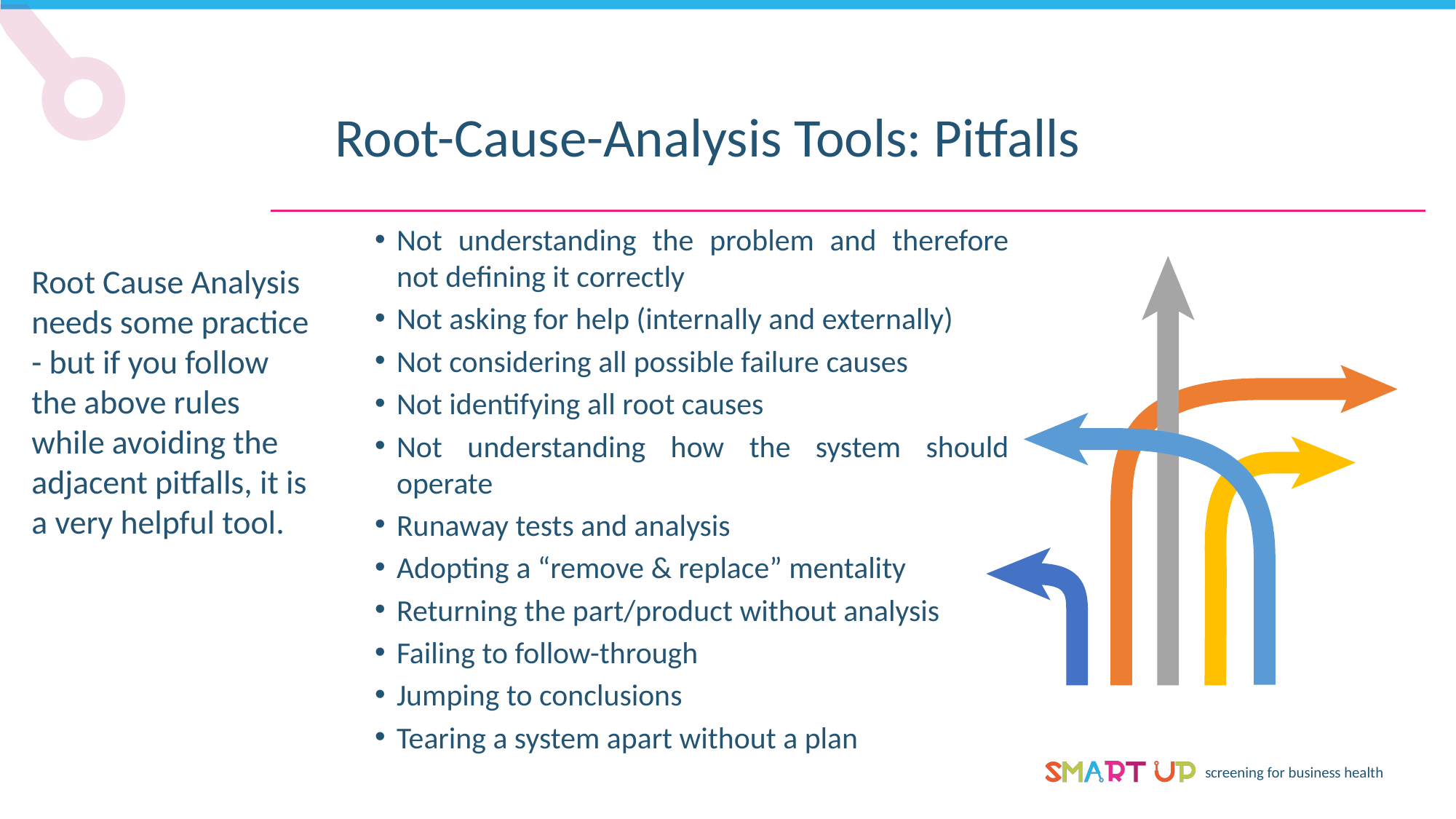

Root-Cause-Analysis Tools: Pitfalls
Not understanding the problem and therefore not defining it correctly
Not asking for help (internally and externally)
Not considering all possible failure causes
Not identifying all root causes
Not understanding how the system should operate
Runaway tests and analysis
Adopting a “remove & replace” mentality
Returning the part/product without analysis
Failing to follow-through
Jumping to conclusions
Tearing a system apart without a plan

Root Cause Analysis needs some practice - but if you follow the above rules while avoiding the adjacent pitfalls, it is a very helpful tool.